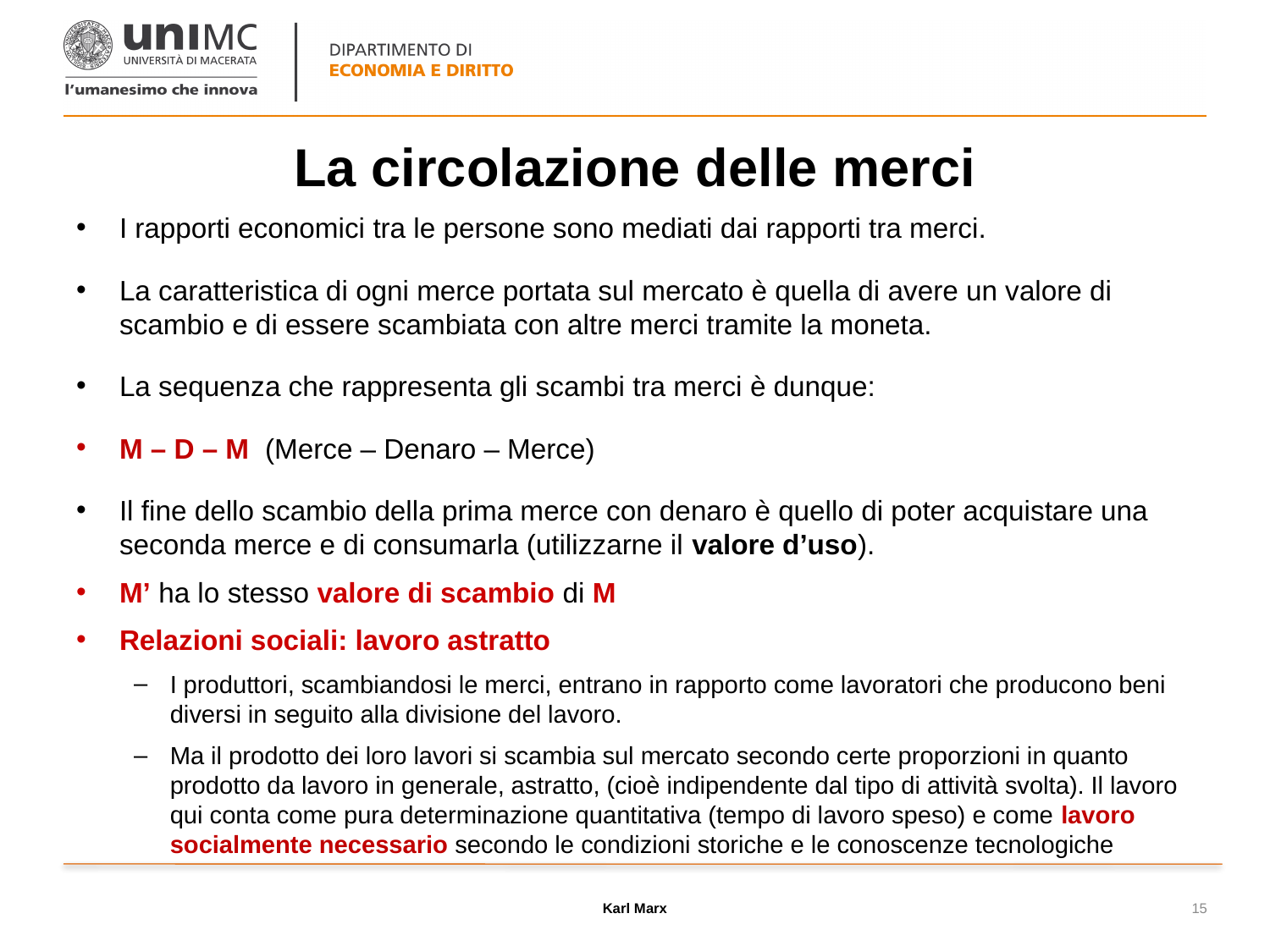

# La circolazione delle merci
I rapporti economici tra le persone sono mediati dai rapporti tra merci.

La caratteristica di ogni merce portata sul mercato è quella di avere un valore di scambio e di essere scambiata con altre merci tramite la moneta.

La sequenza che rappresenta gli scambi tra merci è dunque:

M – D – M  (Merce – Denaro – Merce)

Il fine dello scambio della prima merce con denaro è quello di poter acquistare una seconda merce e di consumarla (utilizzarne il valore d’uso).
M’ ha lo stesso valore di scambio di M
Relazioni sociali: lavoro astratto
I produttori, scambiandosi le merci, entrano in rapporto come lavoratori che producono beni diversi in seguito alla divisione del lavoro.
Ma il prodotto dei loro lavori si scambia sul mercato secondo certe proporzioni in quanto prodotto da lavoro in generale, astratto, (cioè indipendente dal tipo di attività svolta). Il lavoro qui conta come pura determinazione quantitativa (tempo di lavoro speso) e come lavoro socialmente necessario secondo le condizioni storiche e le conoscenze tecnologiche

Karl Marx
15